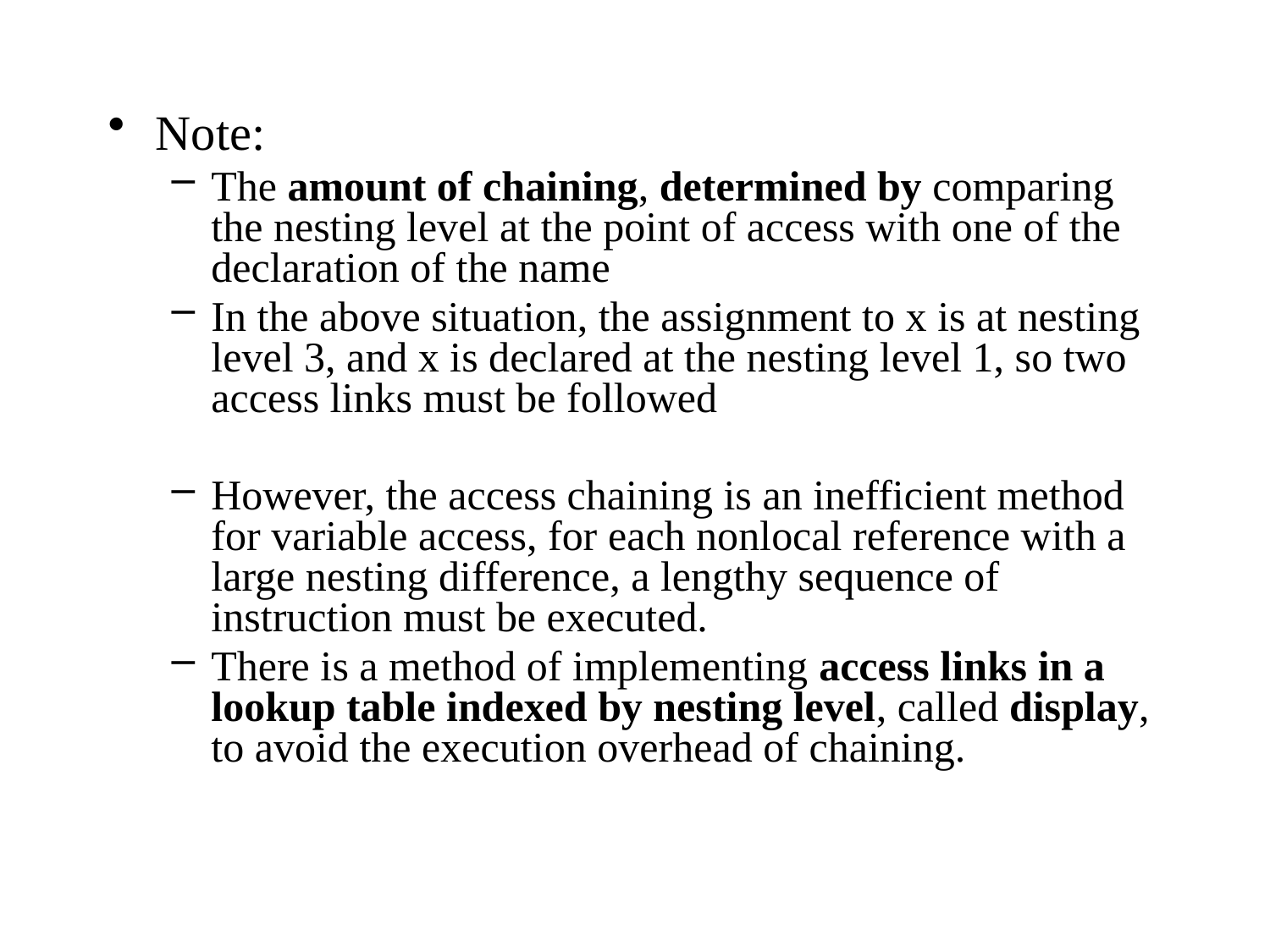

Note:
The amount of chaining, determined by comparing the nesting level at the point of access with one of the declaration of the name
In the above situation, the assignment to x is at nesting level 3, and x is declared at the nesting level 1, so two access links must be followed

However, the access chaining is an inefficient method for variable access, for each nonlocal reference with a large nesting difference, a lengthy sequence of instruction must be executed.
There is a method of implementing access links in a lookup table indexed by nesting level, called display, to avoid the execution overhead of chaining.